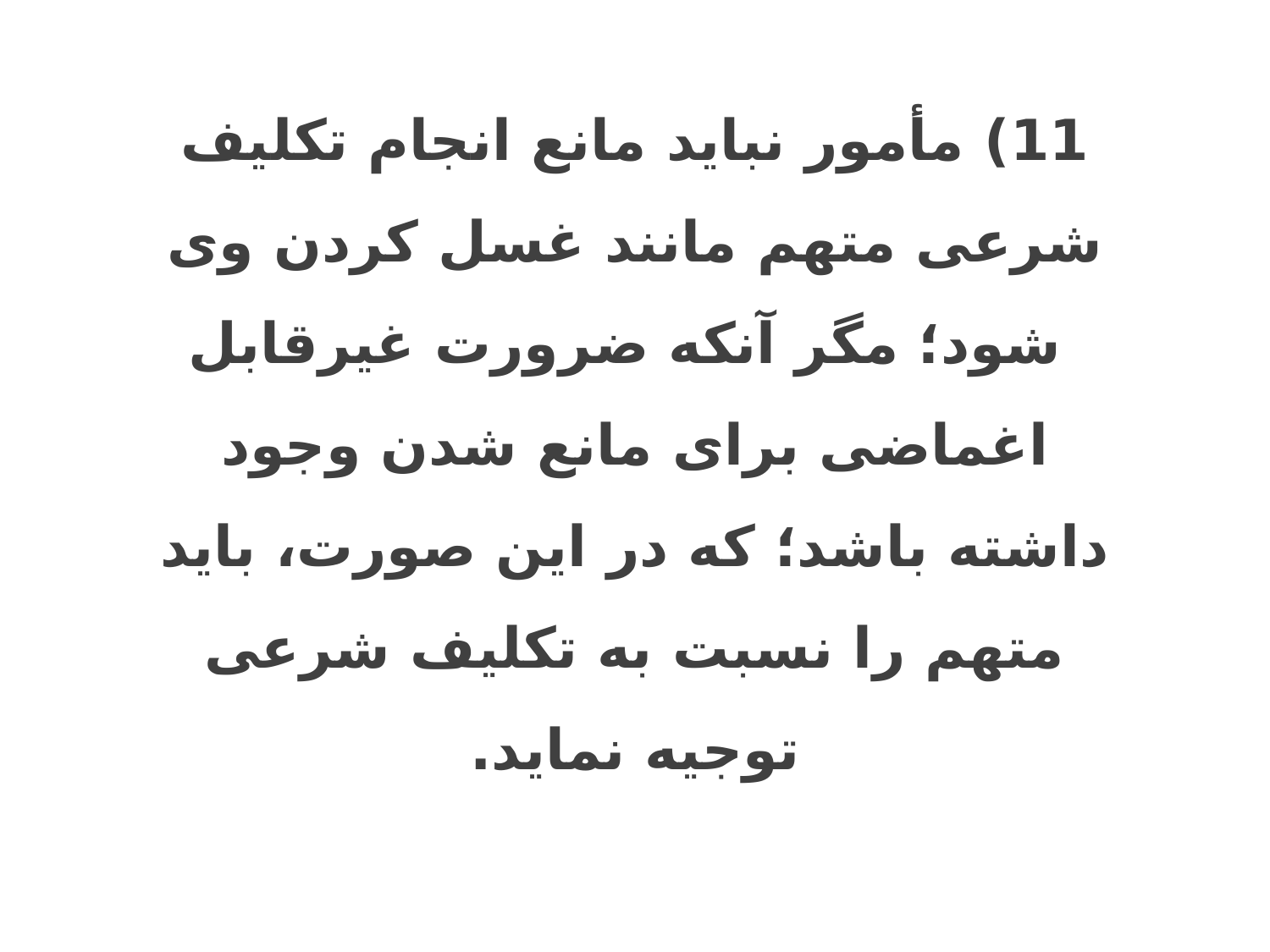

11) مأمور نبايد مانع انجام تكليف شرعى متهم مانند غسل کردن وی  شود؛ مگر آنكه ضرورت غيرقابل اغماضى براى مانع شدن وجود داشته باشد؛ كه در اين صورت، بايد متهم را نسبت به تكليف شرعى توجيه نمايد.